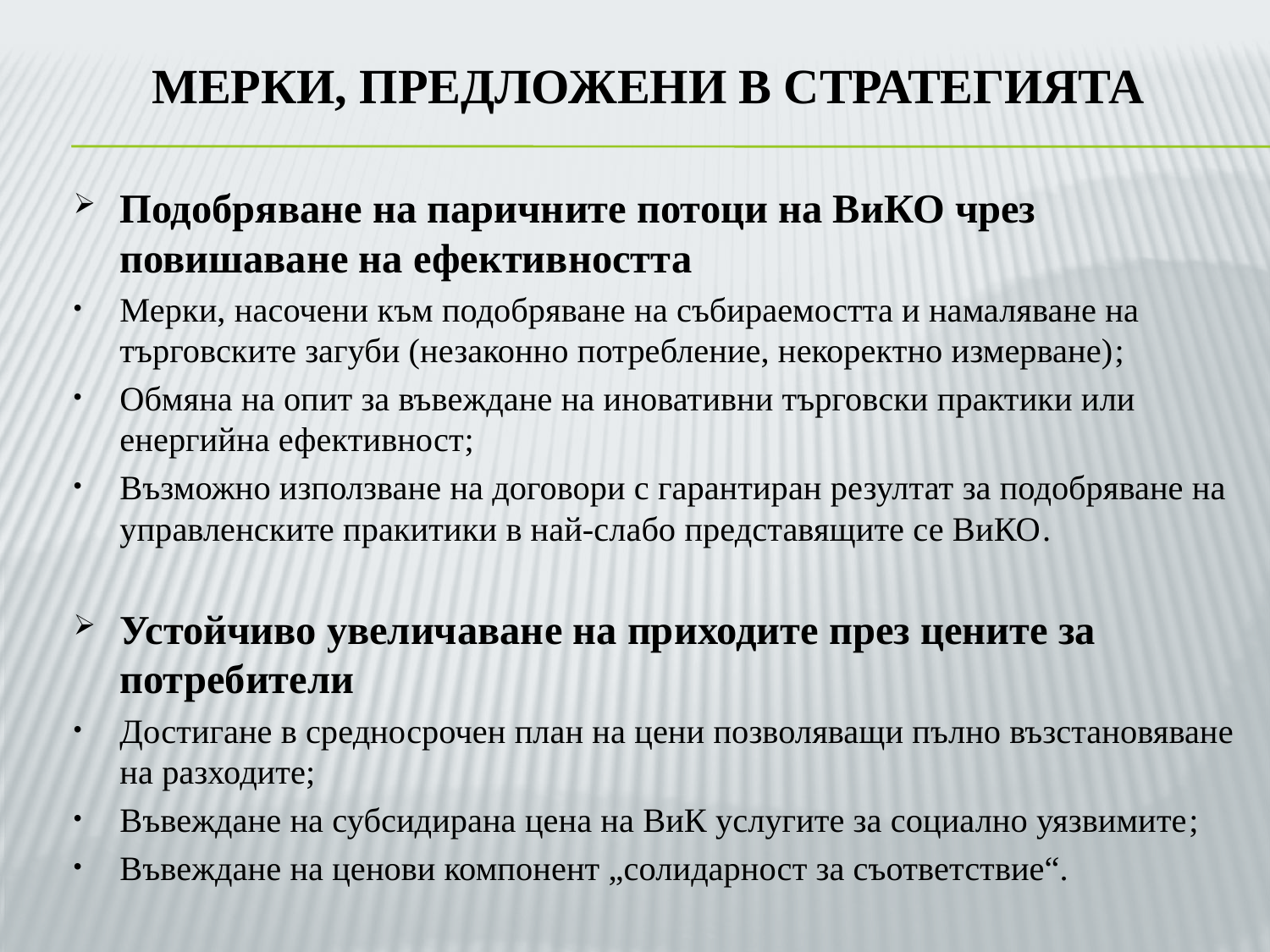

# Мерки, предложени в стратегията
Подобряване на паричните потоци на ВиКО чрез повишаване на ефективността
Мерки, насочени към подобряване на събираемостта и намаляване на търговските загуби (незаконно потребление, некоректно измерване);
Обмяна на опит за въвеждане на иновативни търговски практики или енергийна ефективност;
Възможно използване на договори с гарантиран резултат за подобряване на управленските пракитики в най-слабо представящите се ВиКО.

Устойчиво увеличаване на приходите през цените за потребители
Достигане в средносрочен план на цени позволяващи пълно възстановяване на разходите;
Въвеждане на субсидирана цена на ВиК услугите за социално уязвимите;
Въвеждане на ценови компонент „солидарност за съответствие“.